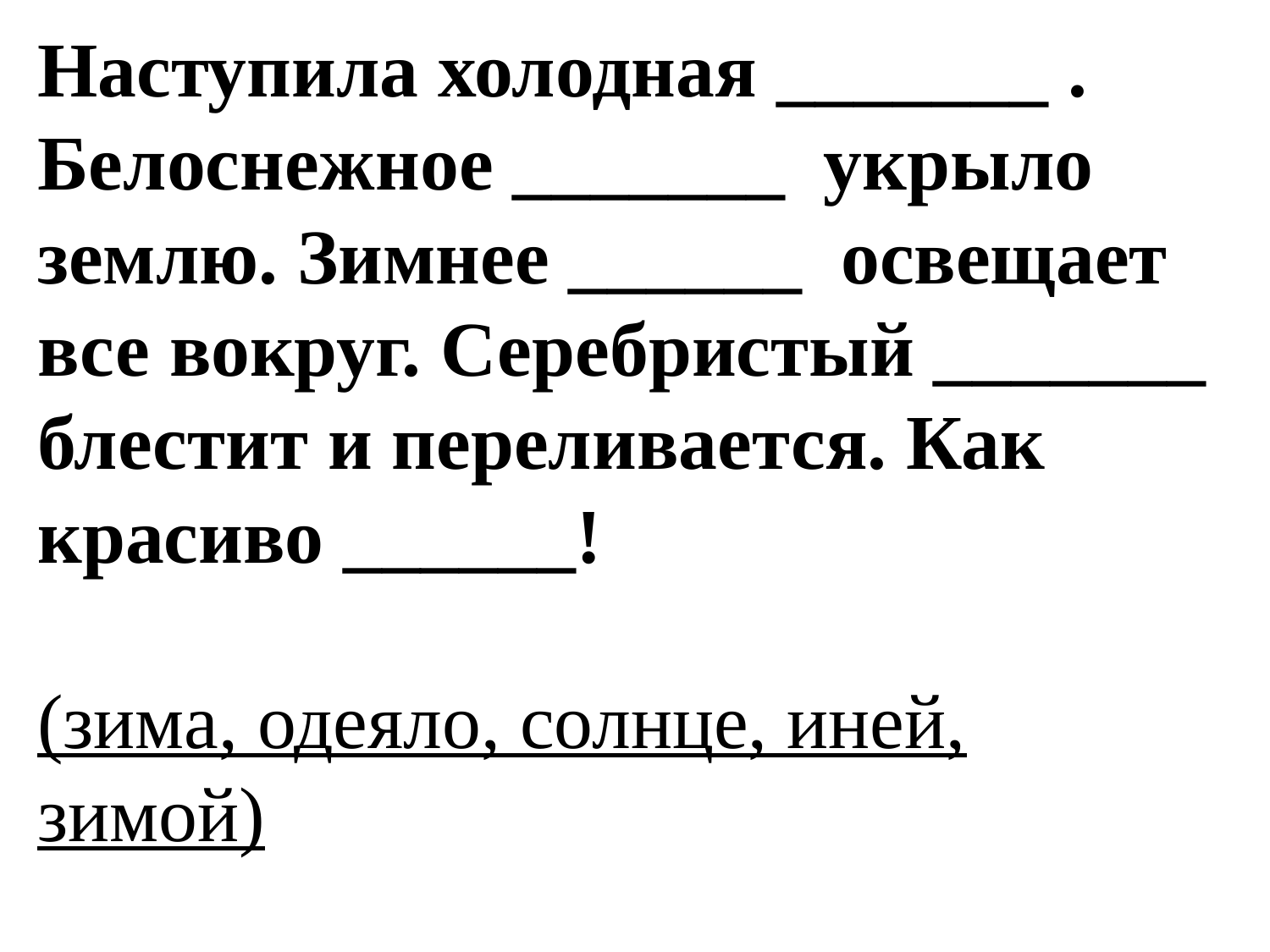

Наступила холодная _______ . Белоснежное _______  укрыло землю. Зимнее ______  освещает все вокруг. Серебристый _______ блестит и переливается. Как  красиво ______!

(зима, одеяло, солнце, иней, зимой)